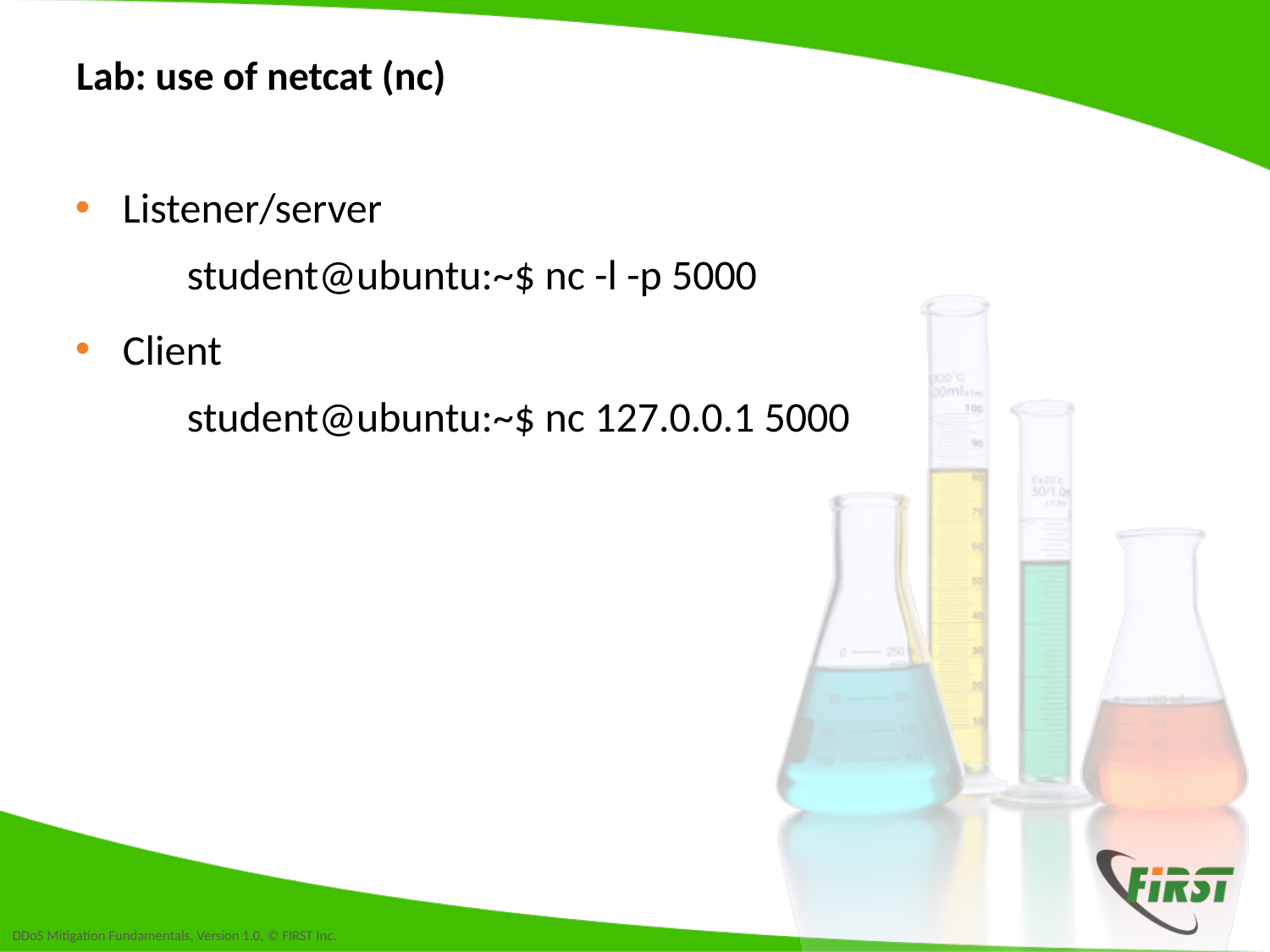

# Lab: use of netcat (nc)
Listener/server
student@ubuntu:~$ nc -l -p 5000
Client
student@ubuntu:~$ nc 127.0.0.1 5000